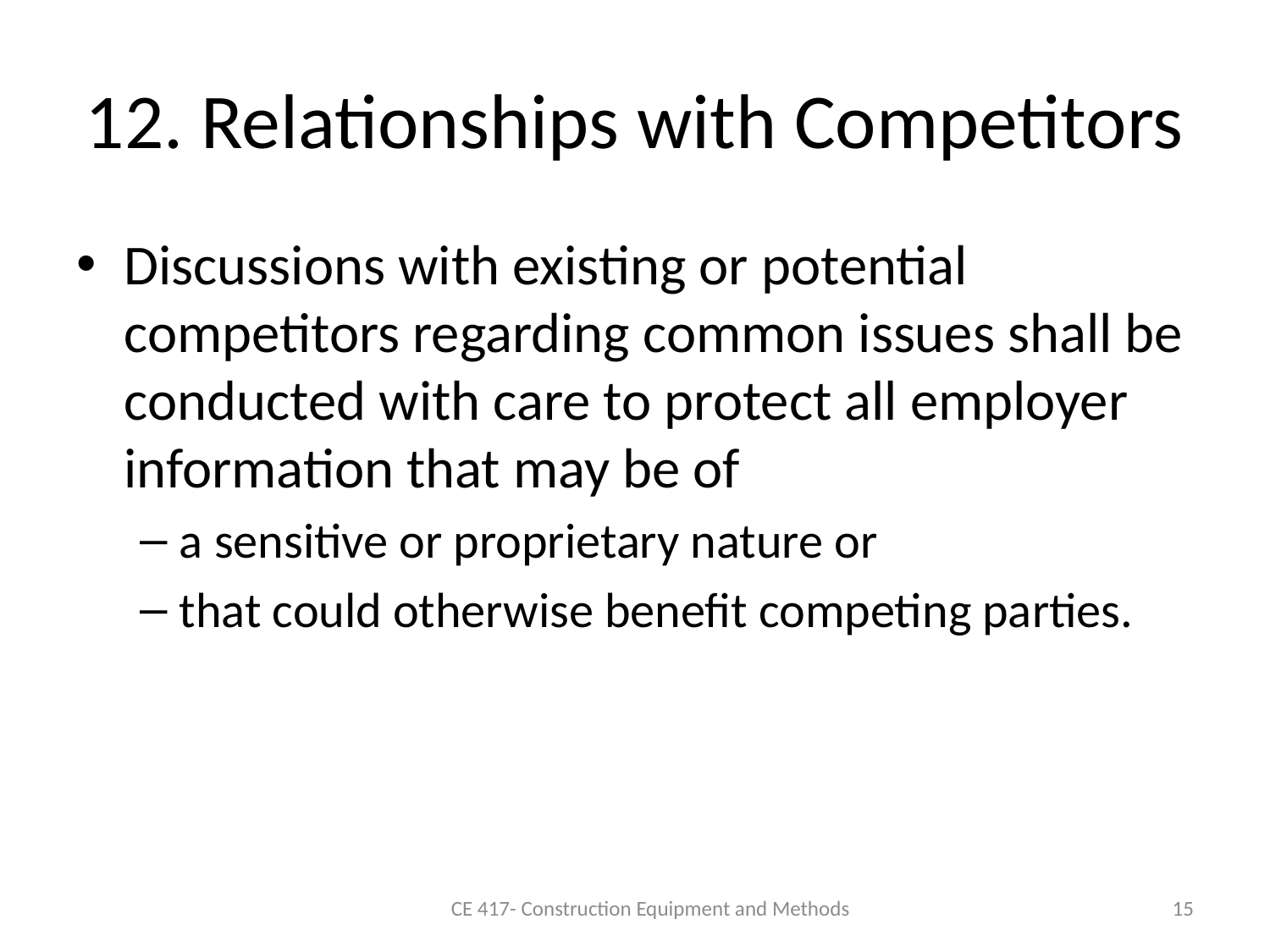

# 12. Relationships with Competitors
Discussions with existing or potential competitors regarding common issues shall be conducted with care to protect all employer information that may be of
a sensitive or proprietary nature or
that could otherwise benefit competing parties.
CE 417- Construction Equipment and Methods
15